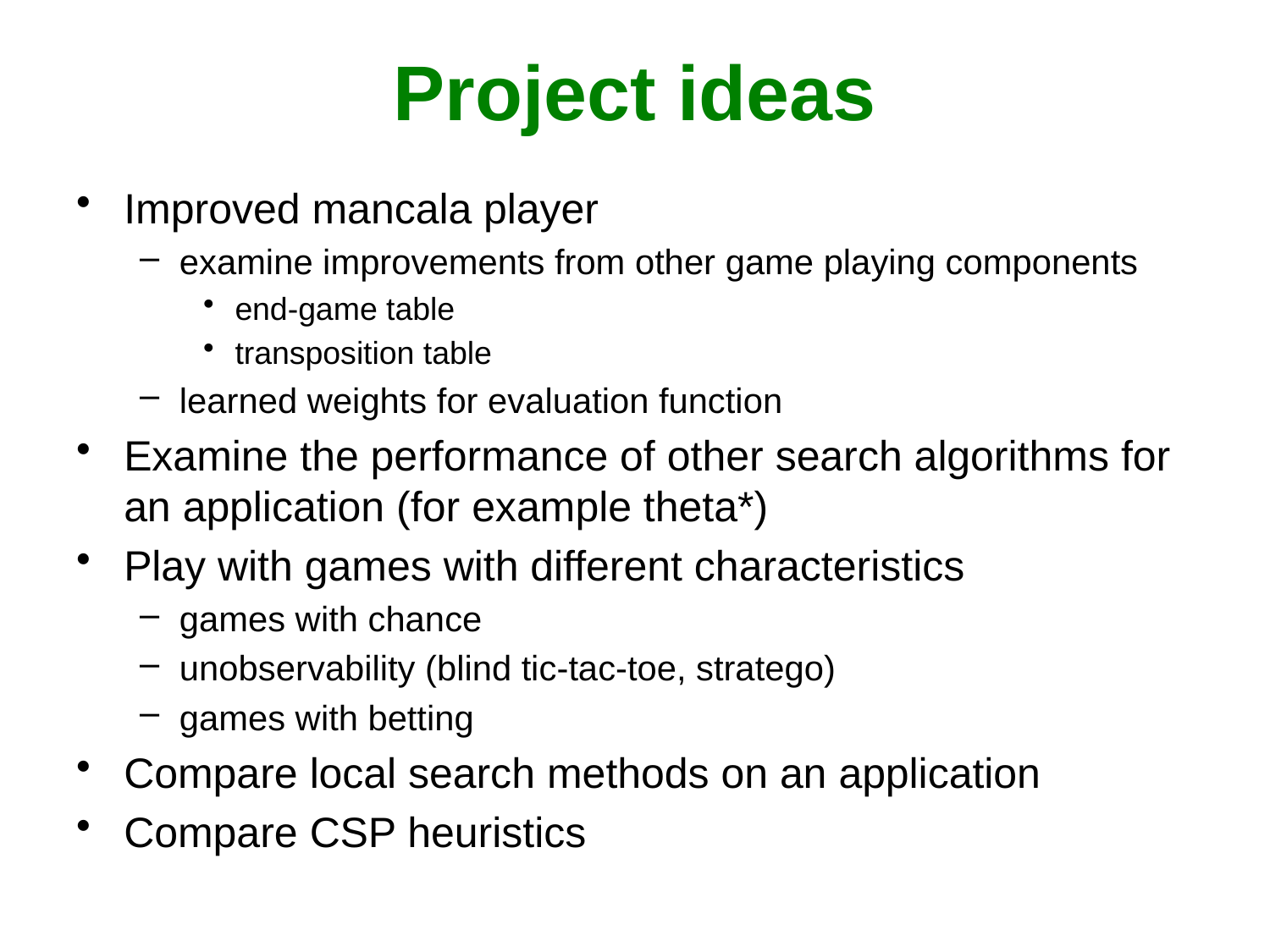

# Project ideas
Improved mancala player
examine improvements from other game playing components
end-game table
transposition table
learned weights for evaluation function
Examine the performance of other search algorithms for an application (for example theta*)
Play with games with different characteristics
games with chance
unobservability (blind tic-tac-toe, stratego)
games with betting
Compare local search methods on an application
Compare CSP heuristics